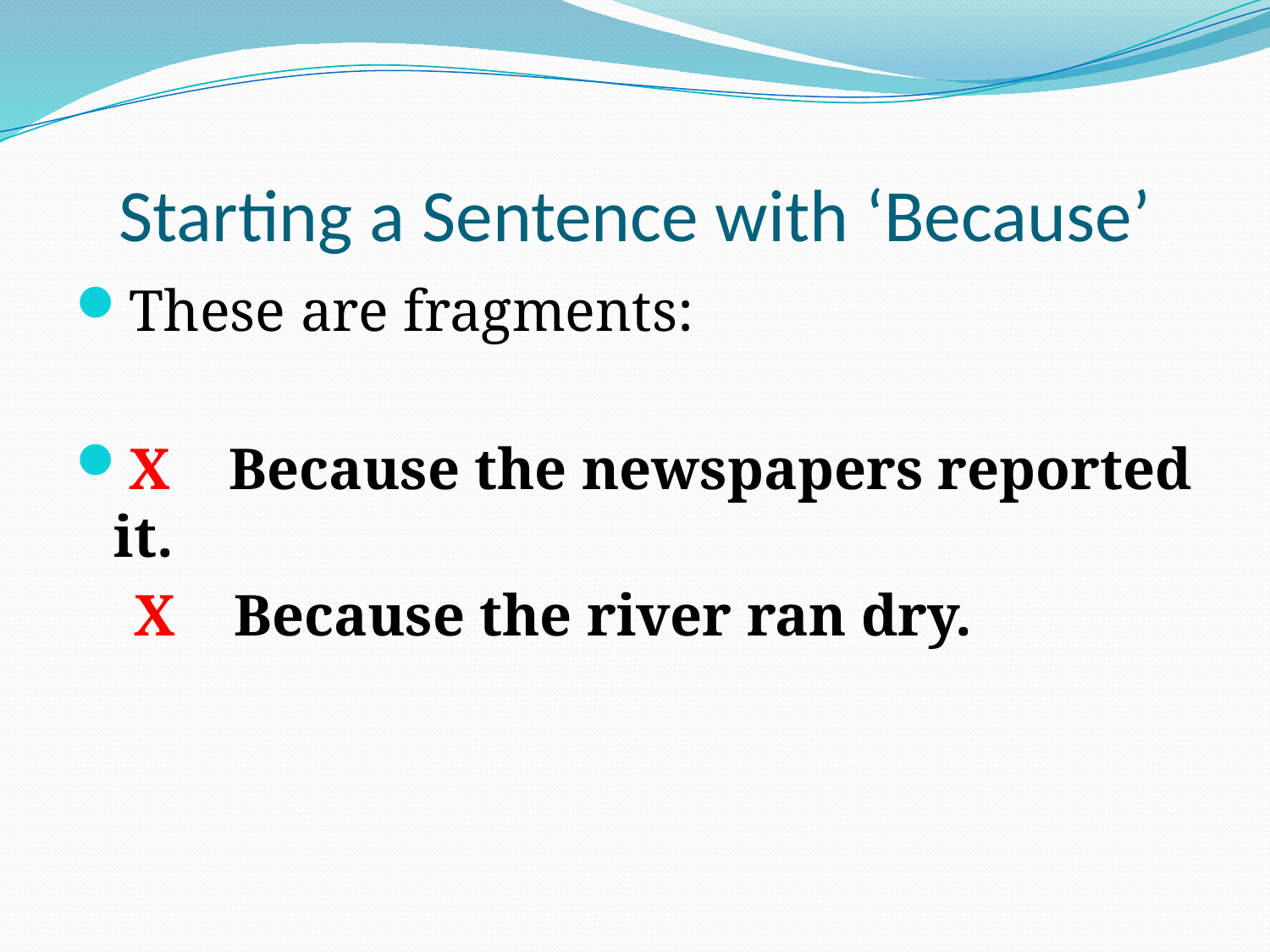

# Starting a Sentence with ‘Because’
These are fragments:

X    Because the newspapers reported it.
    X    Because the river ran dry.